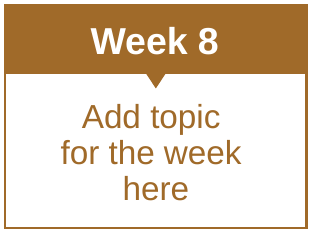

Week 8
Add topic
for the week
here